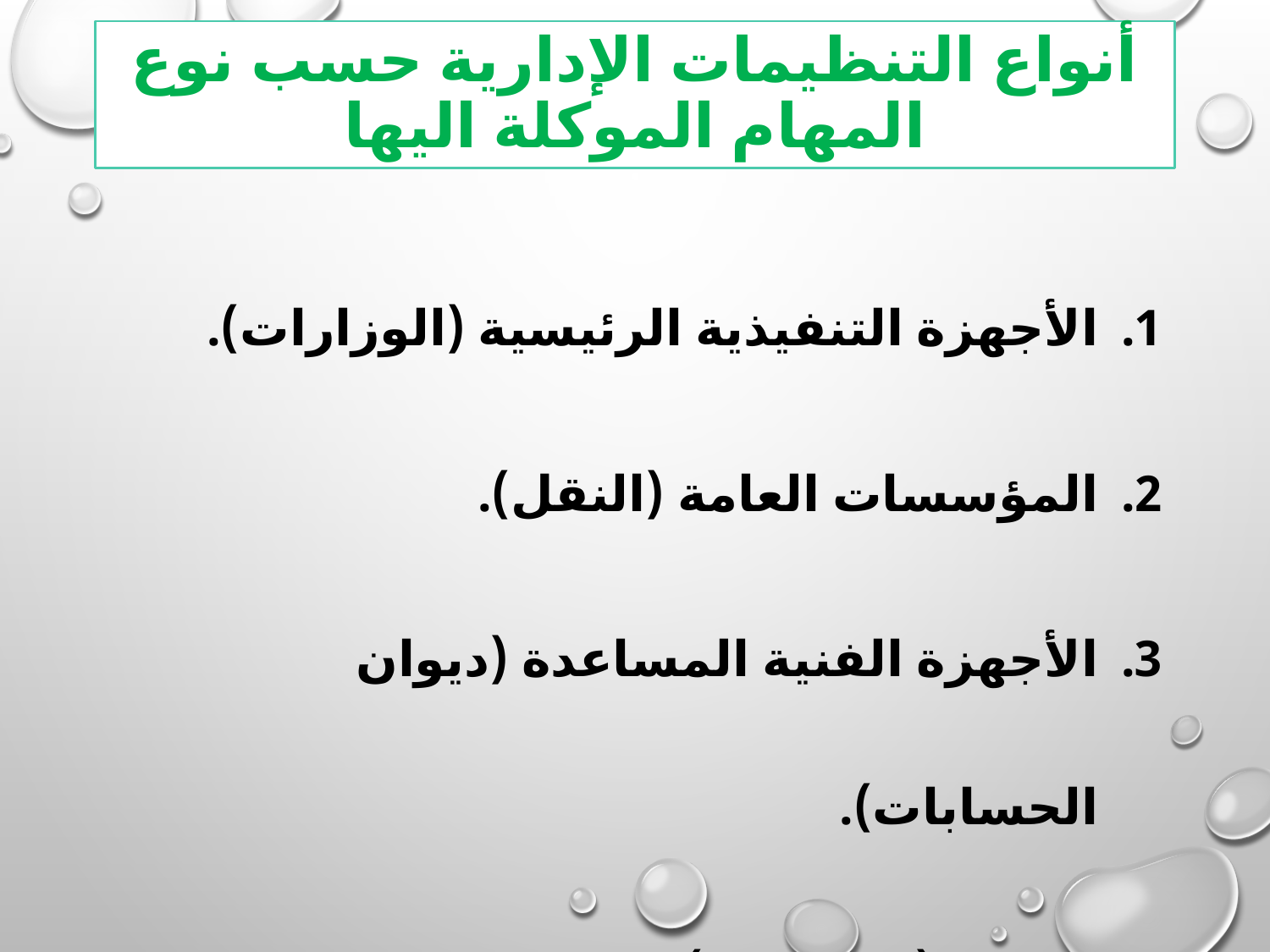

# أنواع التنظيمات الإدارية حسب نوع المهام الموكلة اليها
الأجهزة التنفيذية الرئيسية (الوزارات).
المؤسسات العامة (النقل).
الأجهزة الفنية المساعدة (ديوان الحسابات).
اللجان (التوظيف).